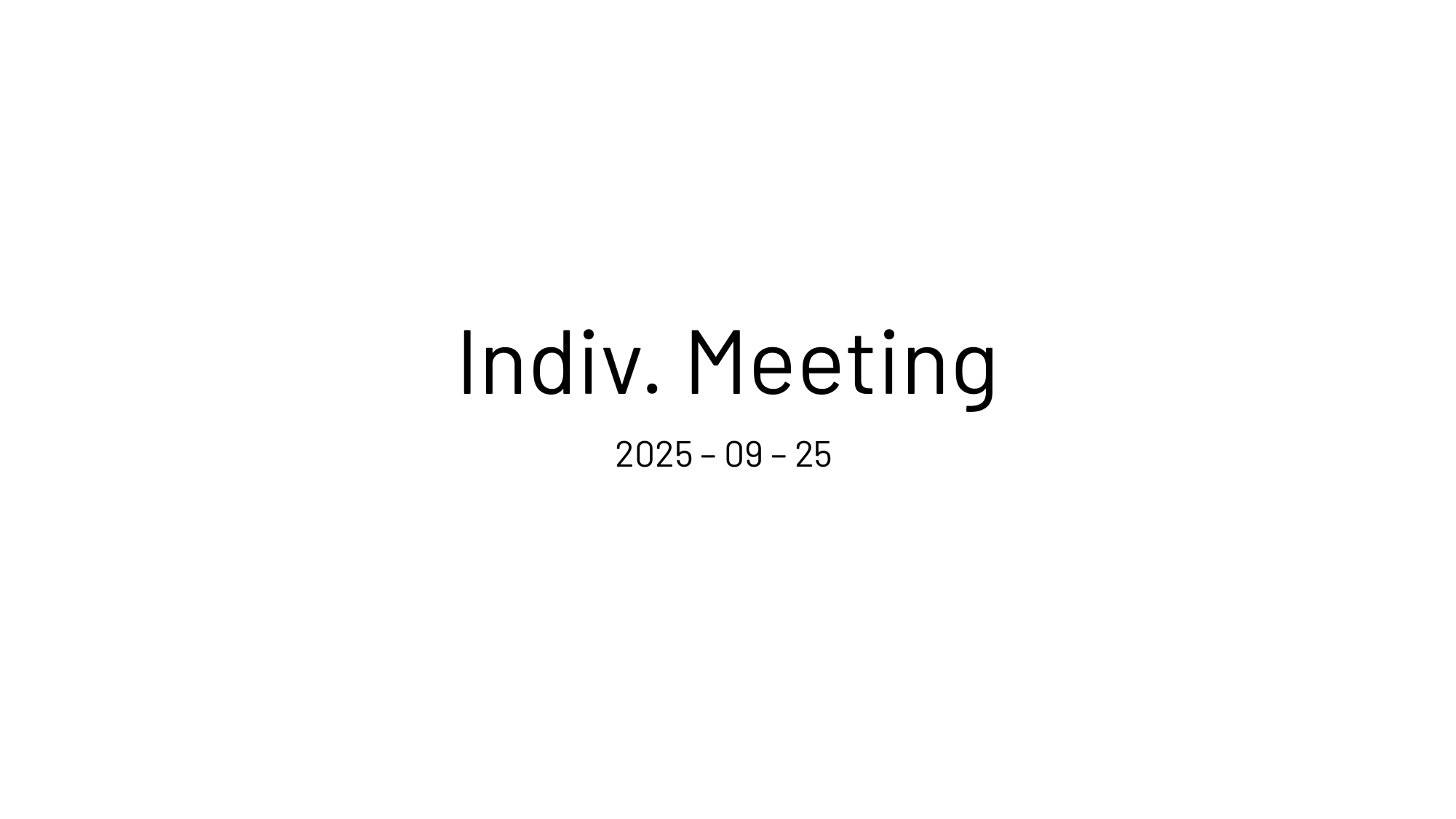

# Indiv. Meeting
2025 – 09 – 25